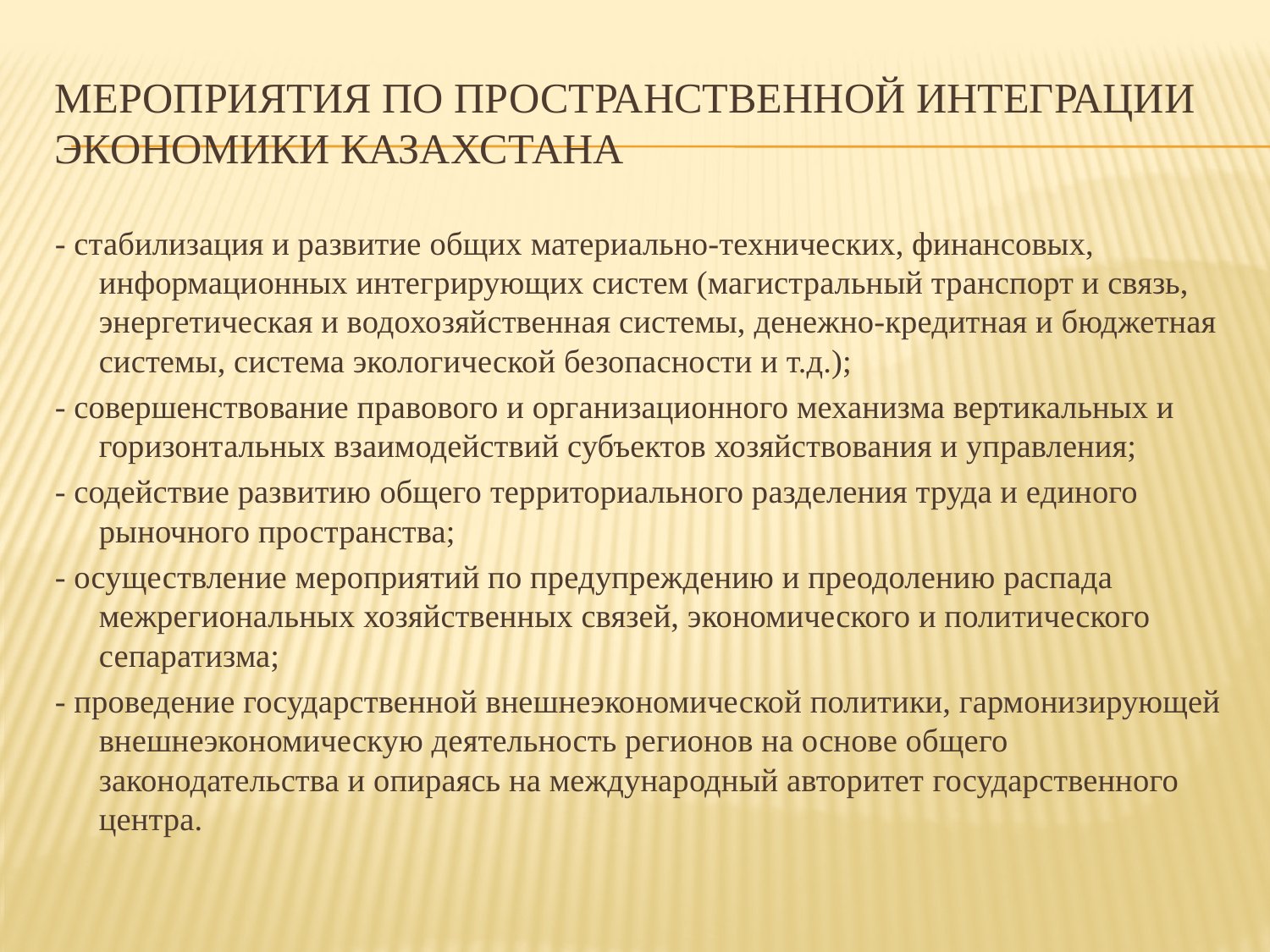

# Мероприятия по пространственной интеграции экономики Казахстана
- стабилизация и развитие общих материально-технических, финансовых, информационных интегрирующих систем (магистральный транспорт и связь, энергетическая и водохозяйственная системы, денежно-кредитная и бюджетная системы, система экологической безопасности и т.д.);
- совершенствование правового и организационного механизма вертикальных и горизонтальных взаимодействий субъектов хозяйствования и управления;
- содействие развитию общего территориального разделения труда и единого рыночного пространства;
- осуществление мероприятий по предупреждению и преодолению распада межрегиональных хозяйственных связей, экономического и политического сепаратизма;
- проведение государственной внешнеэкономической политики, гармонизирующей внешнеэкономическую деятельность регионов на основе общего законодательства и опираясь на международный авторитет государственного центра.